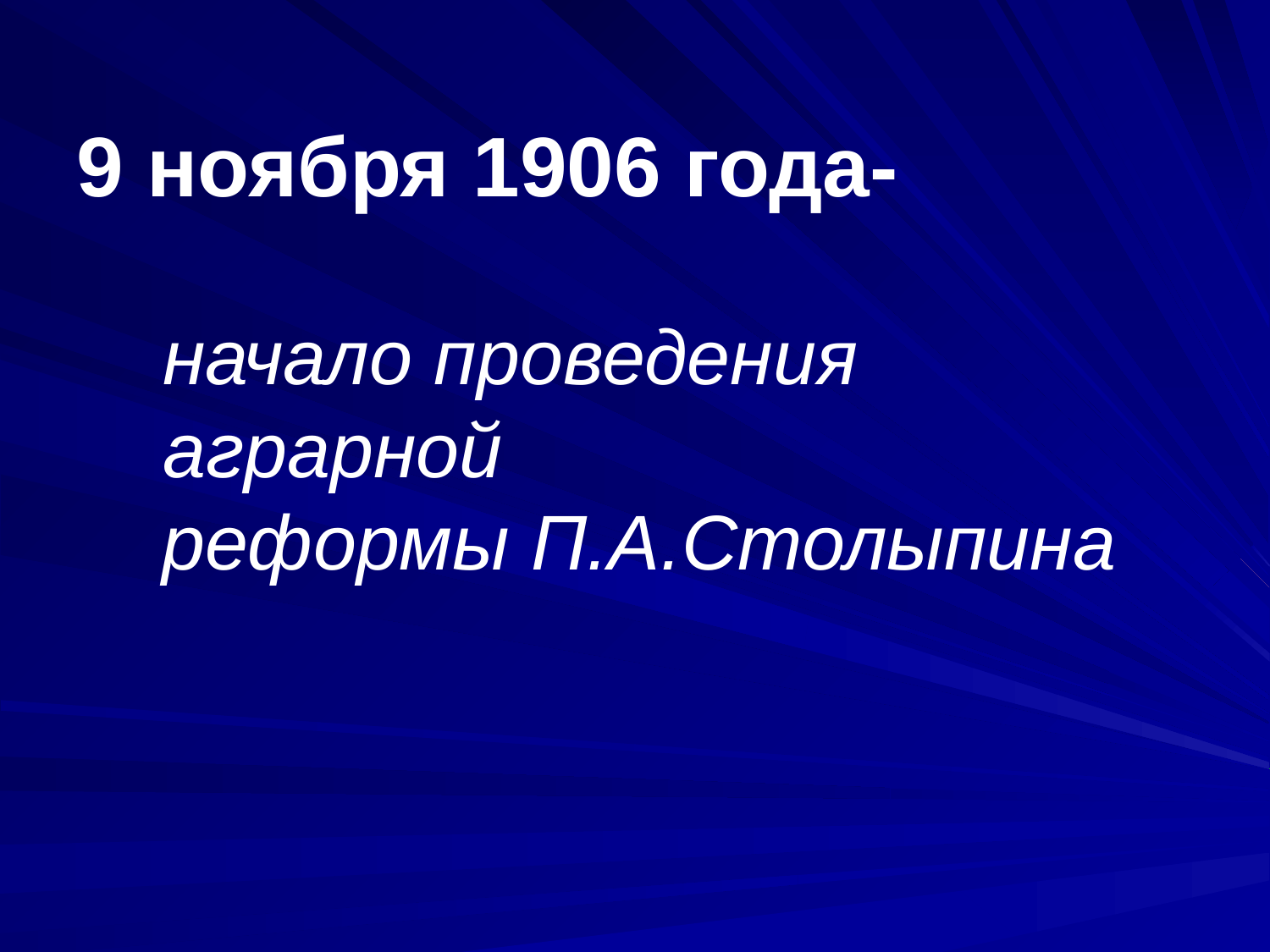

# 9 ноября 1906 года- начало проведения аграрной реформы П.А.Столыпина